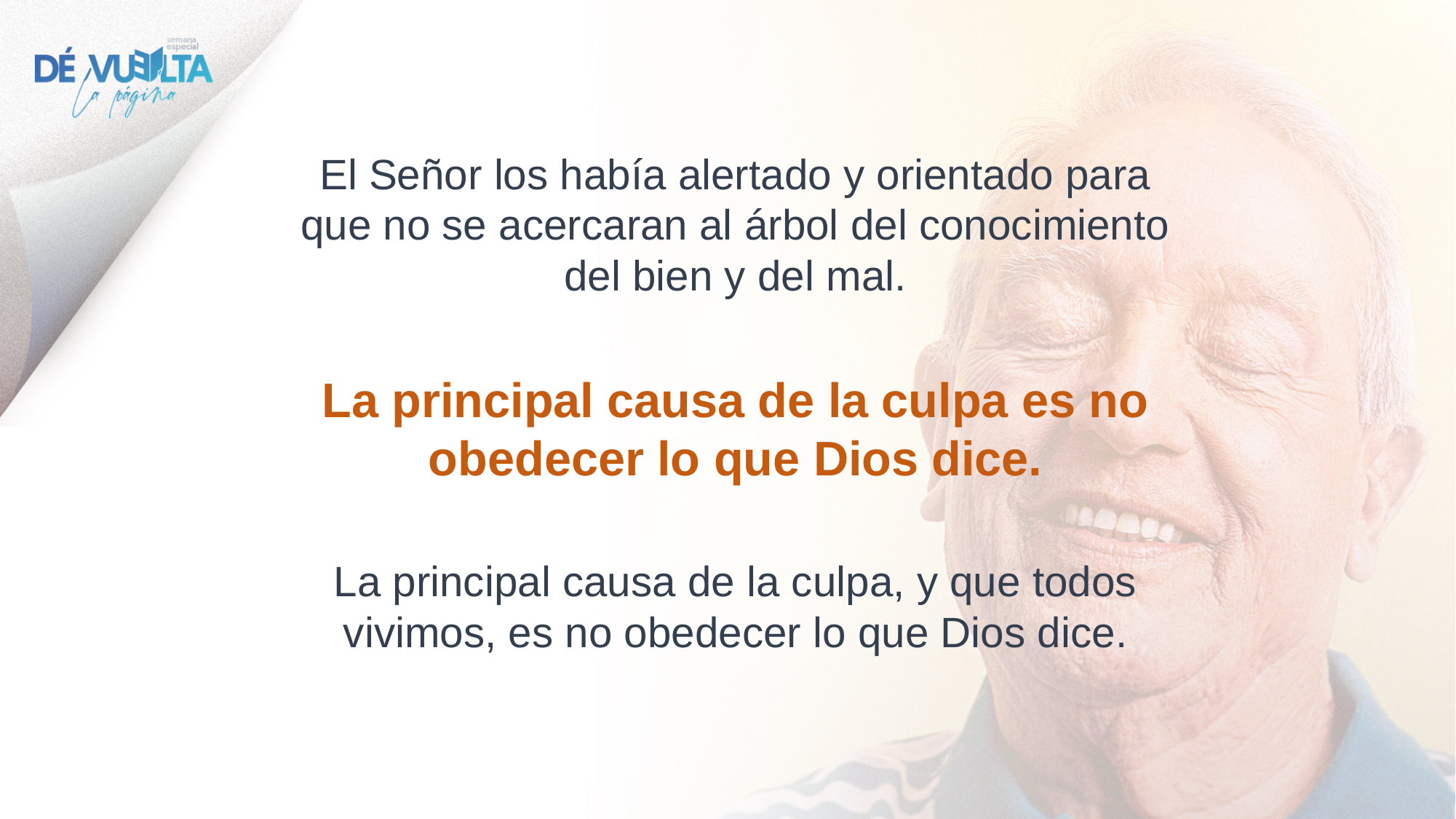

El Señor los había alertado y orientado para que no se acercaran al árbol del conocimiento del bien y del mal.

La principal causa de la culpa es no obedecer lo que Dios dice.

La principal causa de la culpa, y que todos vivimos, es no obedecer lo que Dios dice.